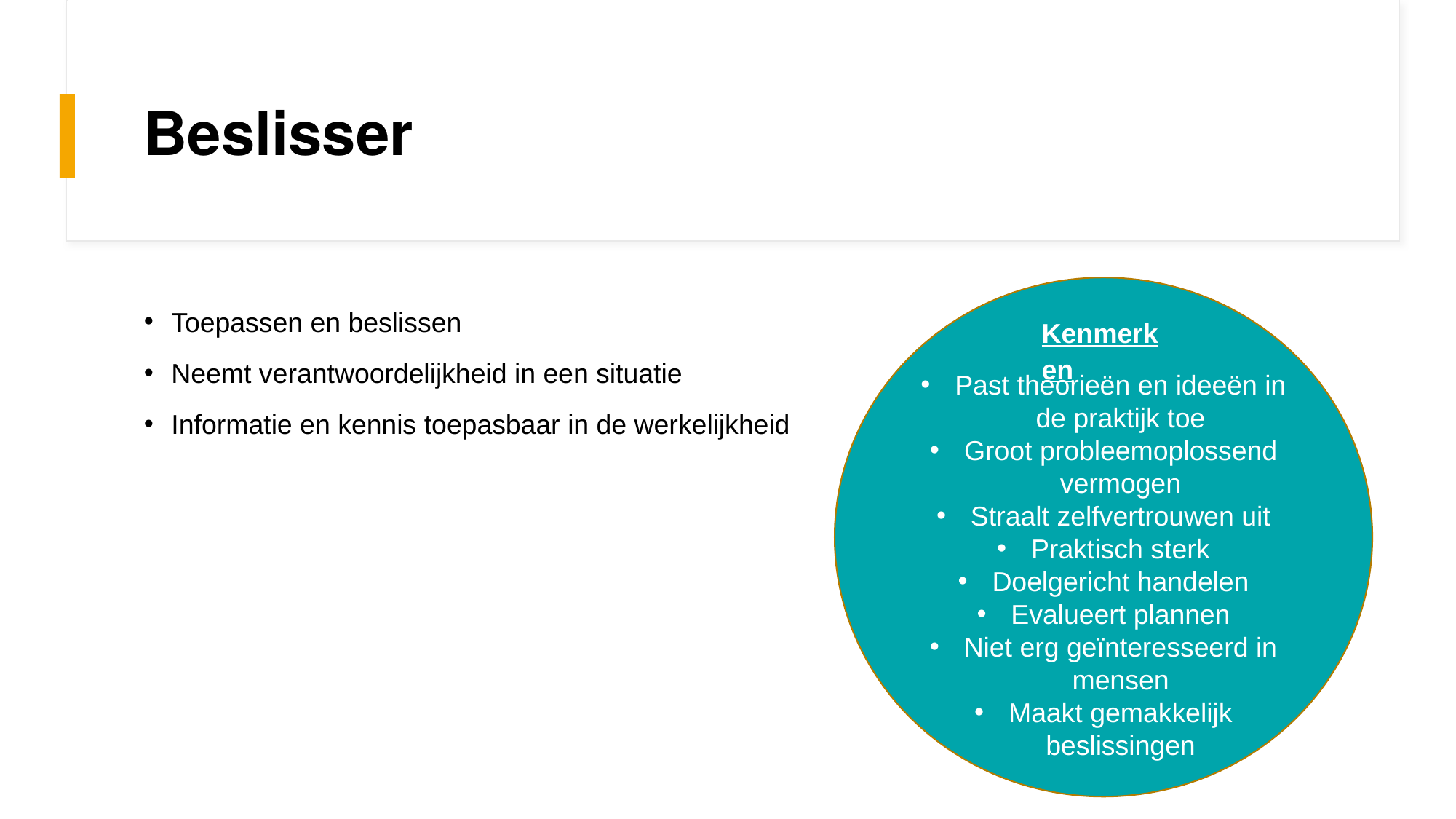

# Beslisser

Toepassen en beslissen
Neemt verantwoordelijkheid in een situatie
Informatie en kennis toepasbaar in de werkelijkheid
Kenmerken
Past theorieën en ideeën in de praktijk toe
Groot probleemoplossend vermogen
Straalt zelfvertrouwen uit
Praktisch sterk
Doelgericht handelen
Evalueert plannen
Niet erg geïnteresseerd in mensen
Maakt gemakkelijk beslissingen